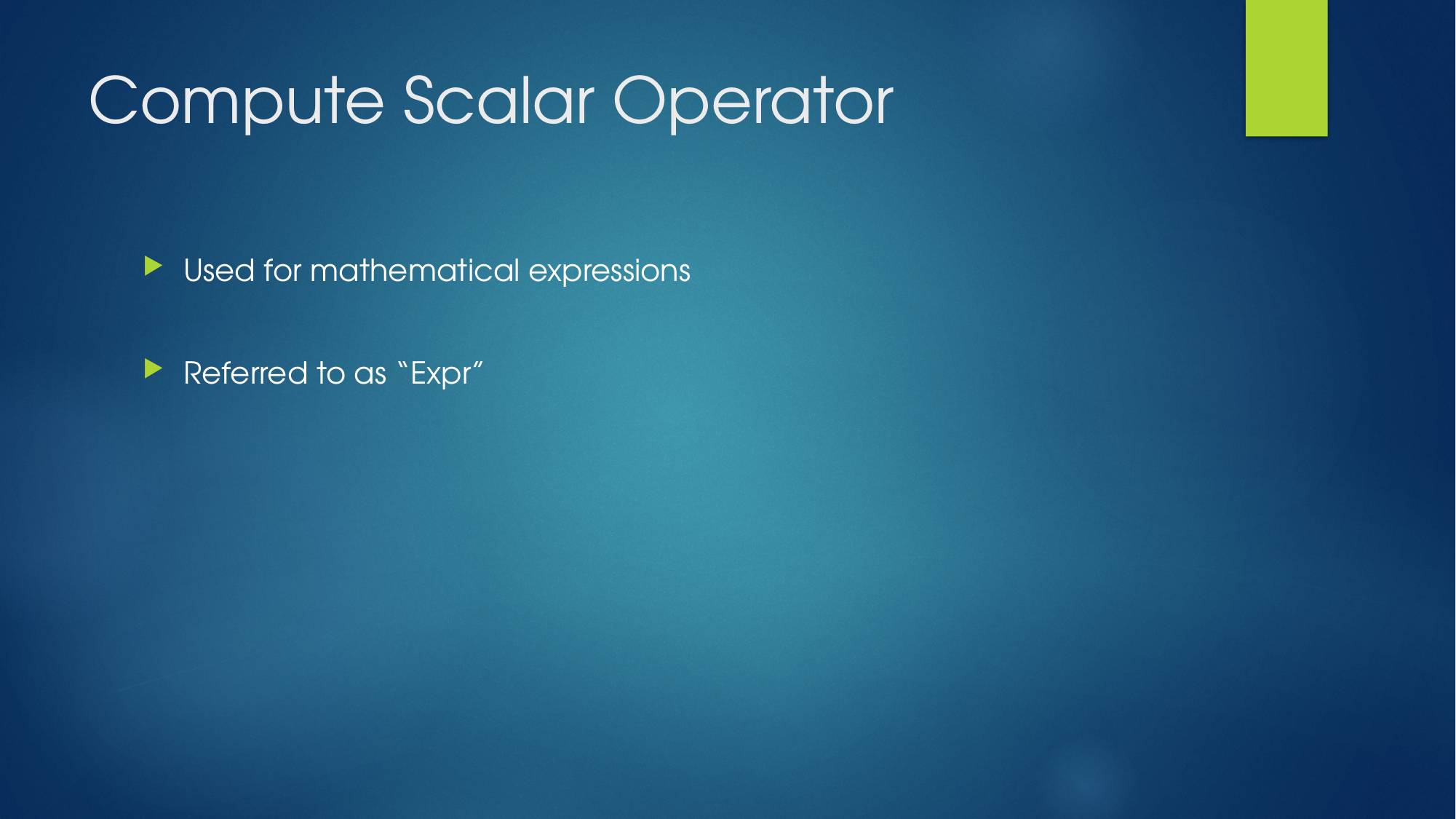

# Compute Scalar Operator
Used for mathematical expressions

Referred to as “Expr”